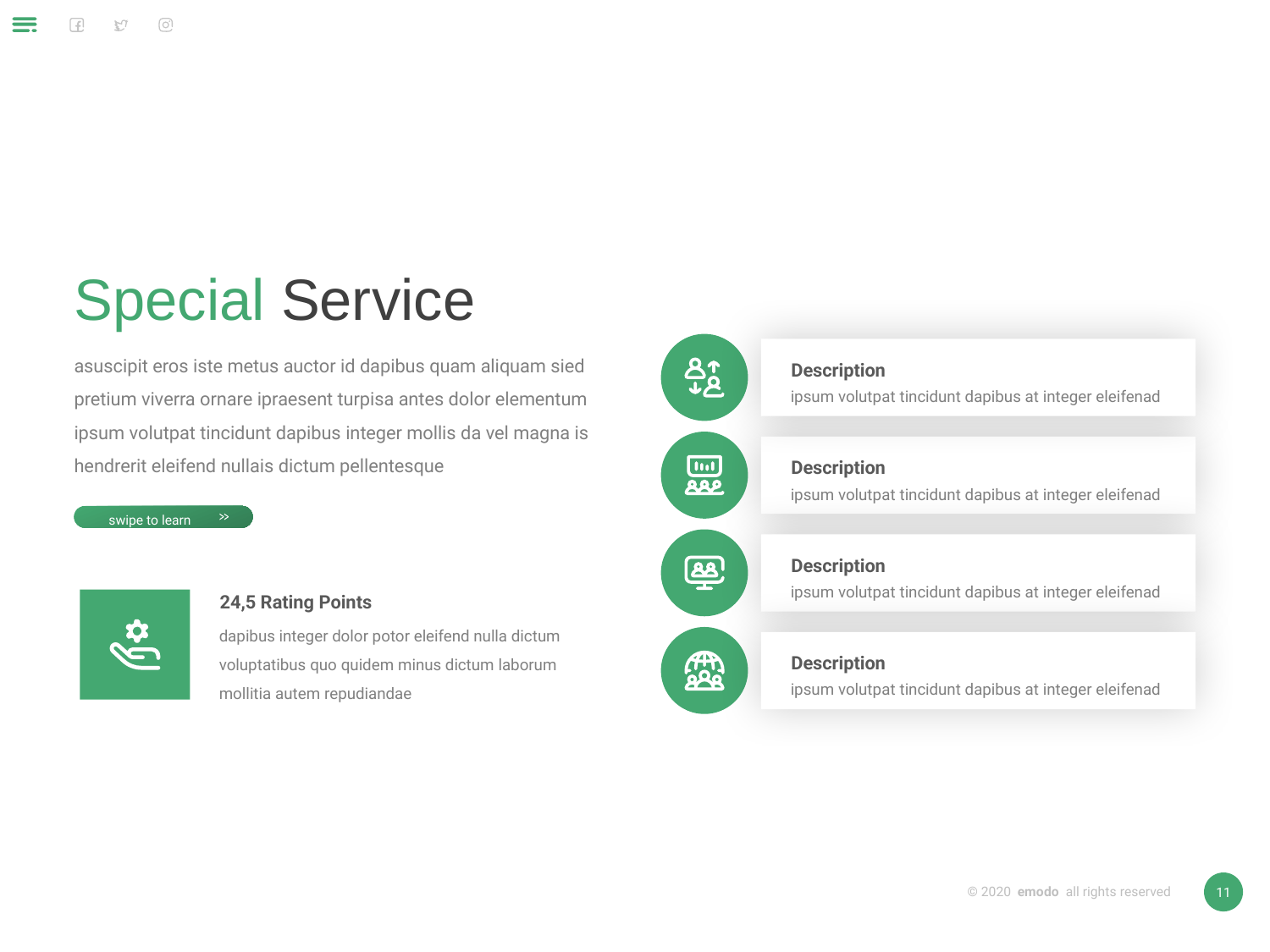

Special Service

asuscipit eros iste metus auctor id dapibus quam aliquam sied pretium viverra ornare ipraesent turpisa antes dolor elementum ipsum volutpat tincidunt dapibus integer mollis da vel magna is hendrerit eleifend nullais dictum pellentesque
Description

ipsum volutpat tincidunt dapibus at integer eleifenad

Description

ipsum volutpat tincidunt dapibus at integer eleifenad
swipe to learn

Description

ipsum volutpat tincidunt dapibus at integer eleifenad
24,5 Rating Points

dapibus integer dolor potor eleifend nulla dictum voluptatibus quo quidem minus dictum laborum mollitia autem repudiandae

Description

ipsum volutpat tincidunt dapibus at integer eleifenad

© 2020  emodo  all rights reserved
11